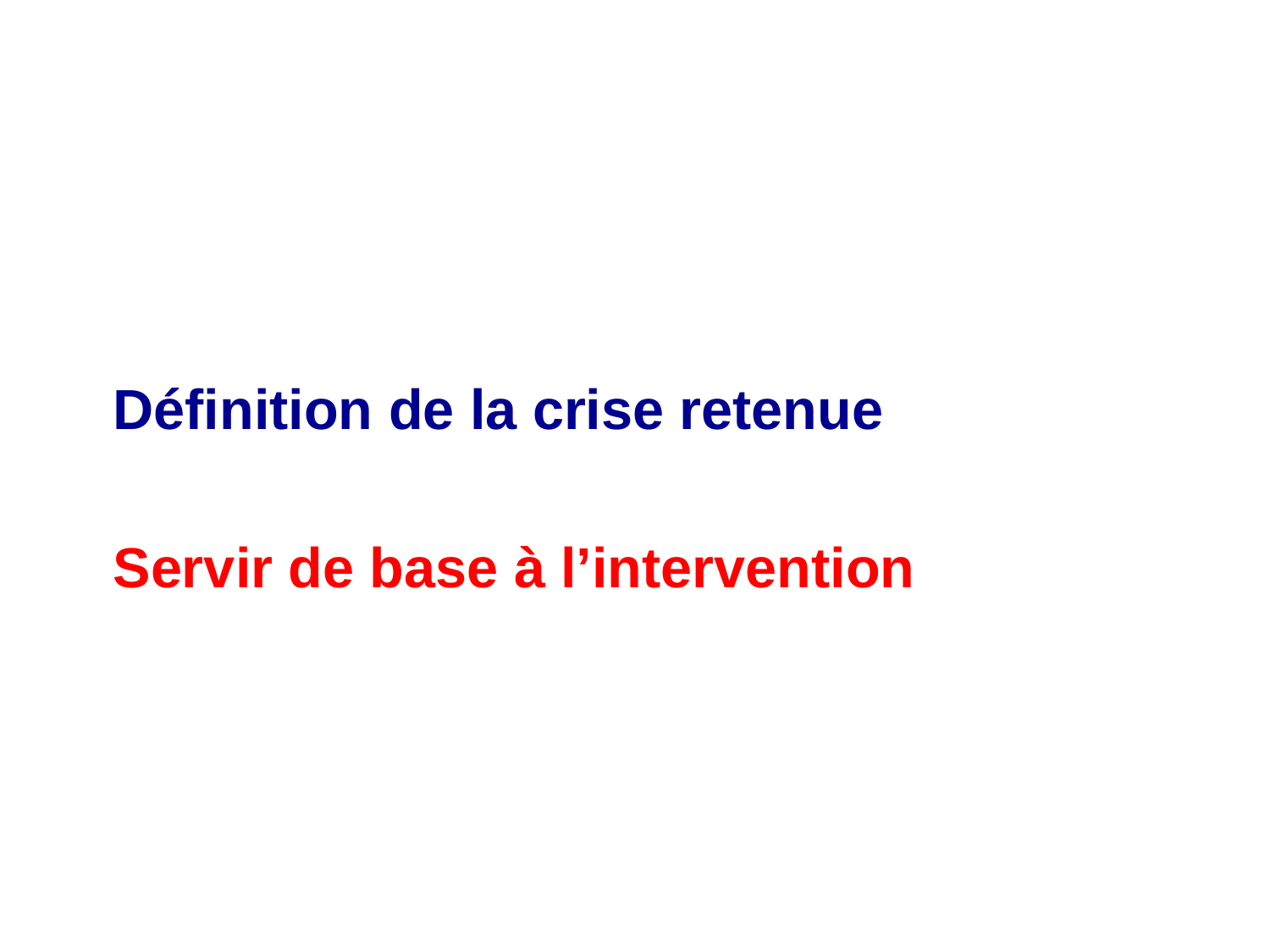

Définition de la crise retenue

Servir de base à l’intervention